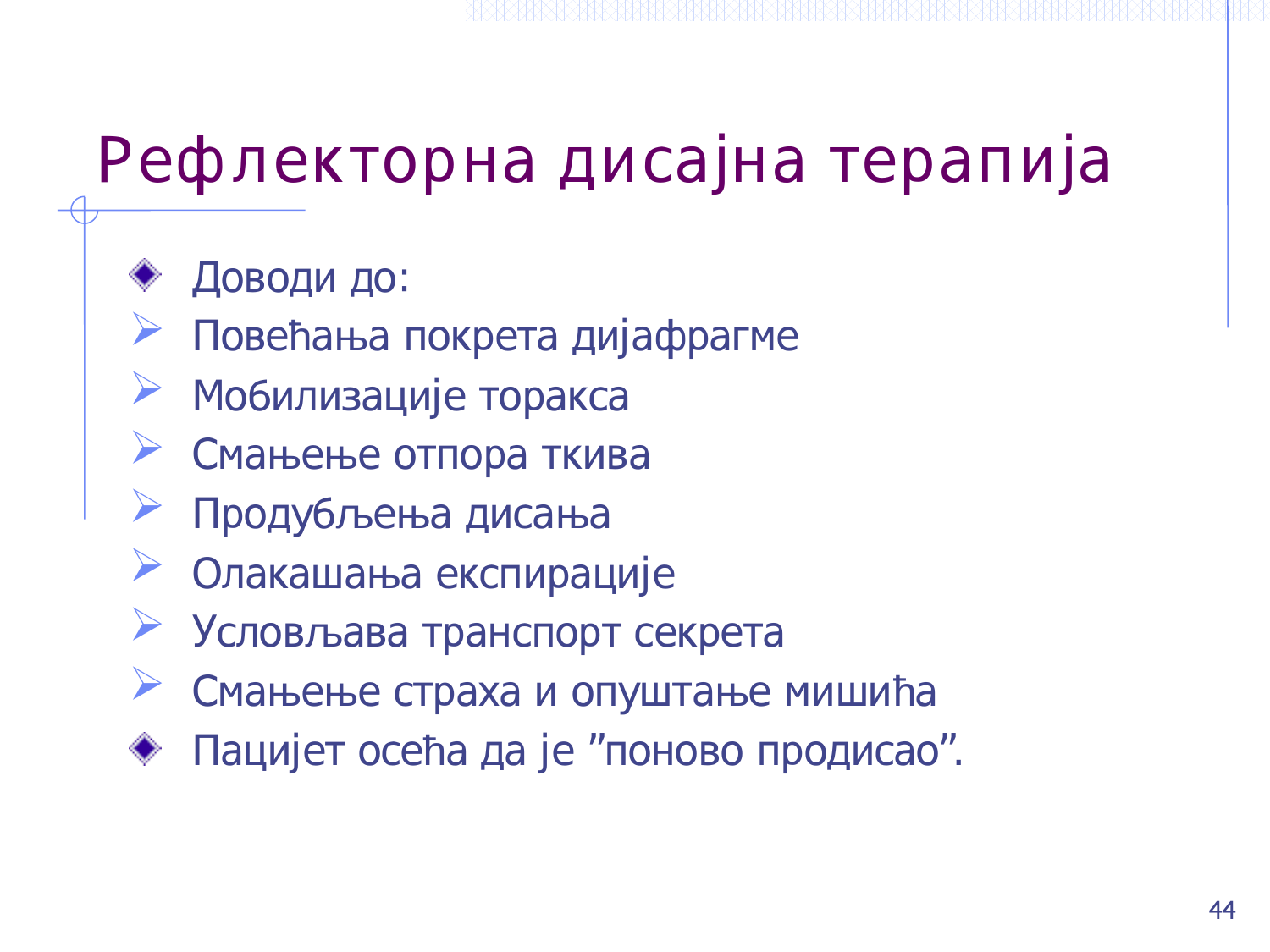

# Рефлекторна дисајна терапија
Доводи до:
Повећања покрета дијафрагме
Мобилизације торакса
Смањење отпора ткива
Продубљења дисања
Олакашања експирације
Условљава транспорт секрета
Смањење страха и опуштање мишића
Пацијет осећа да је ”поново продисао”.
44